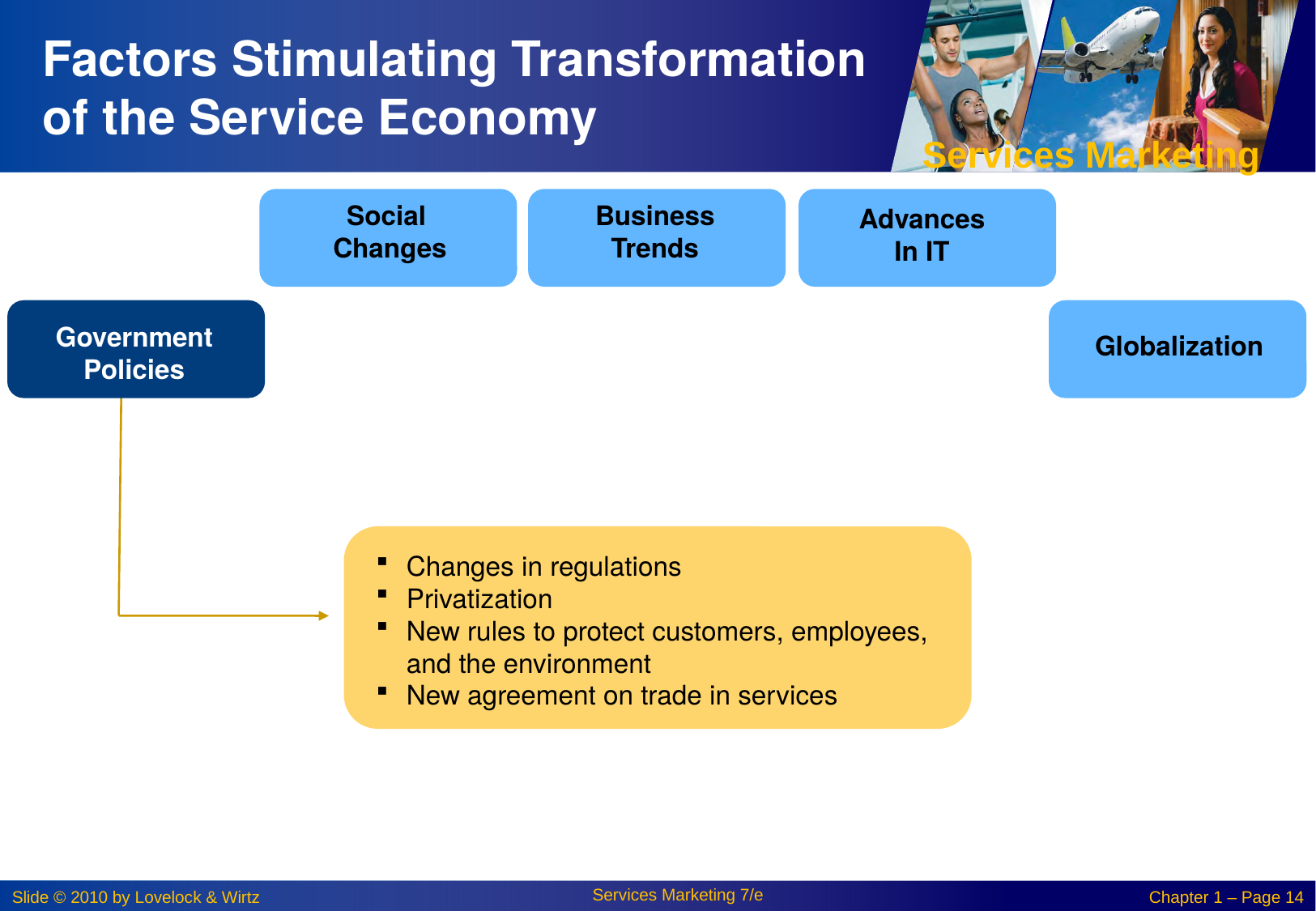

# Factors Stimulating Transformation of the Service Economy

Social
Changes

Business
Trends

Advances
In IT

Government
Policies

Globalization

Changes in regulations
Privatization
New rules to protect customers, employees, and the environment
New agreement on trade in services